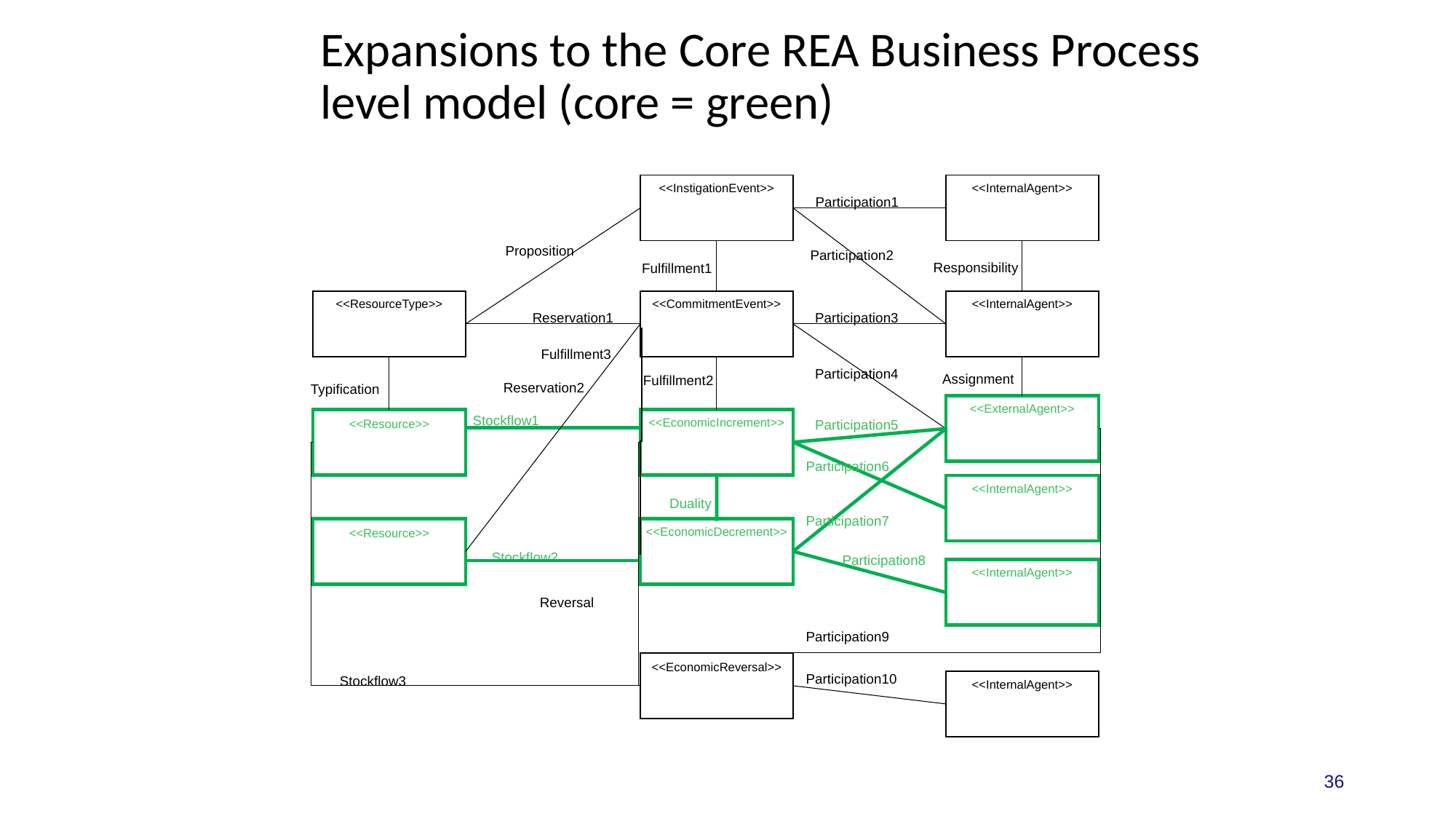

# Expansions to the Core REA Business Process level model (core = green)
<<InstigationEvent>>
<<InternalAgent>>
Participation1
Proposition
Participation2
Responsibility
Fulfillment1
<<ResourceType>>
<<CommitmentEvent>>
<<InternalAgent>>
Reservation1
Participation3
Fulfillment3
Participation4
Assignment
Fulfillment2
Reservation2
Typification
<<ExternalAgent>>
Stockflow1
<<Resource>>
<<EconomicIncrement>>
Participation5
Participation6
<<InternalAgent>>
Duality
Participation7
<<Resource>>
<<EconomicDecrement>>
Stockflow2
Participation8
<<InternalAgent>>
Reversal
Participation9
<<EconomicReversal>>
Participation10
Stockflow3
<<InternalAgent>>
36